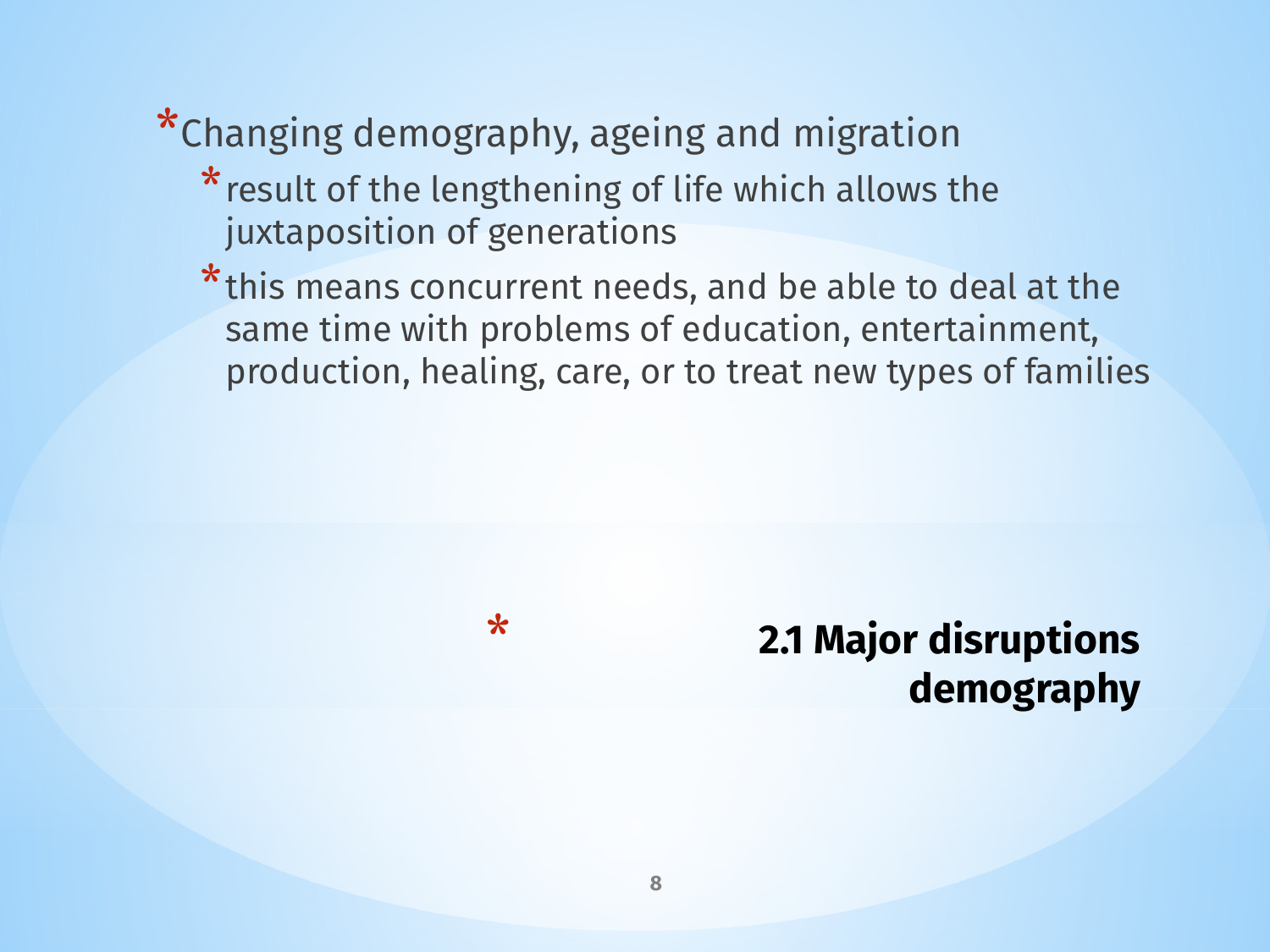

Changing demography, ageing and migration
result of the lengthening of life which allows the juxtaposition of generations
this means concurrent needs, and be able to deal at the same time with problems of education, entertainment, production, healing, care, or to treat new types of families
# 2.1 Major disruptions demography
8